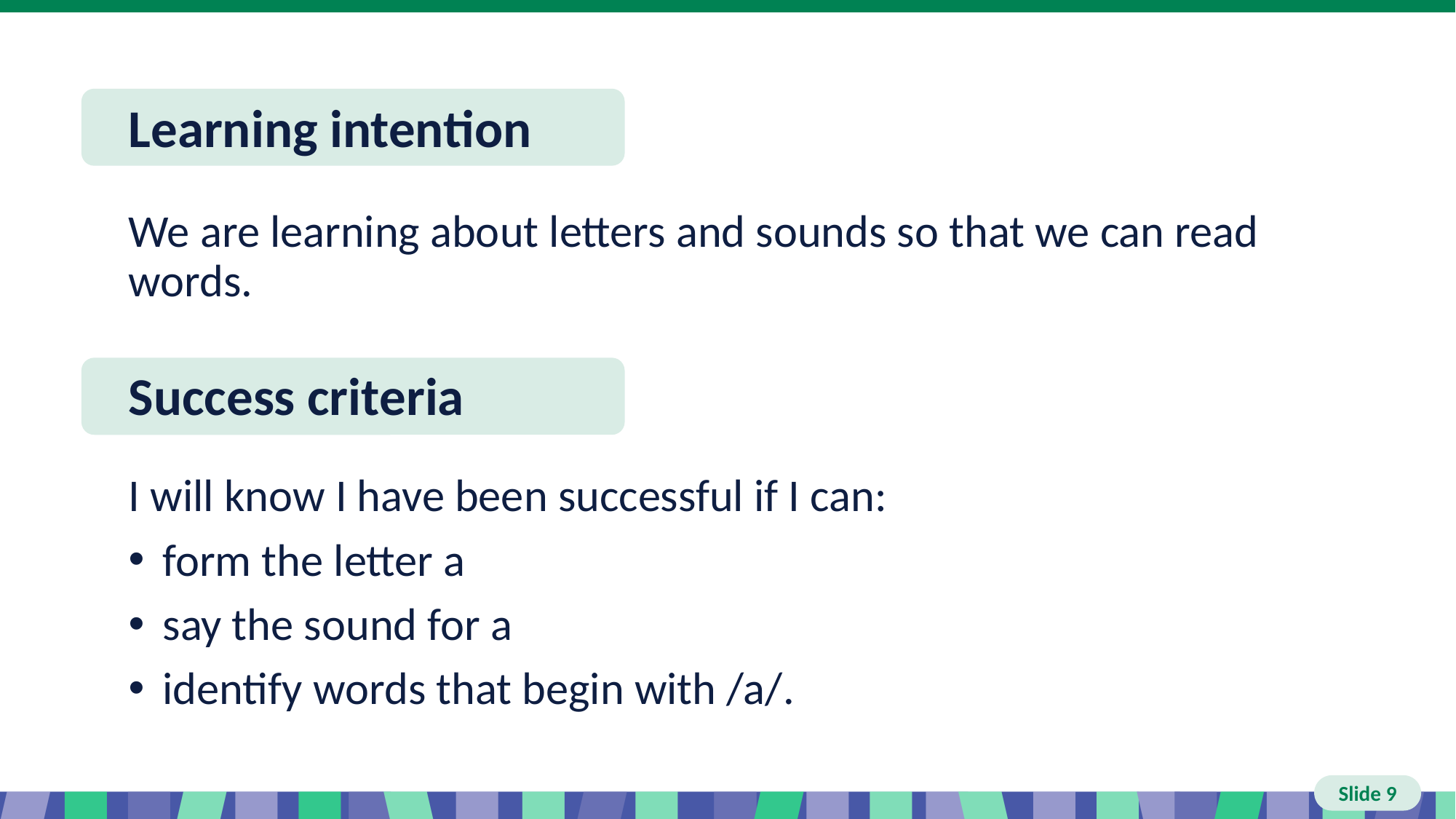

# Learning intention
We are learning about letters and sounds so that we can read words.
Success criteria
I will know I have been successful if I can:
form the letter a
say the sound for a
identify words that begin with /a/.